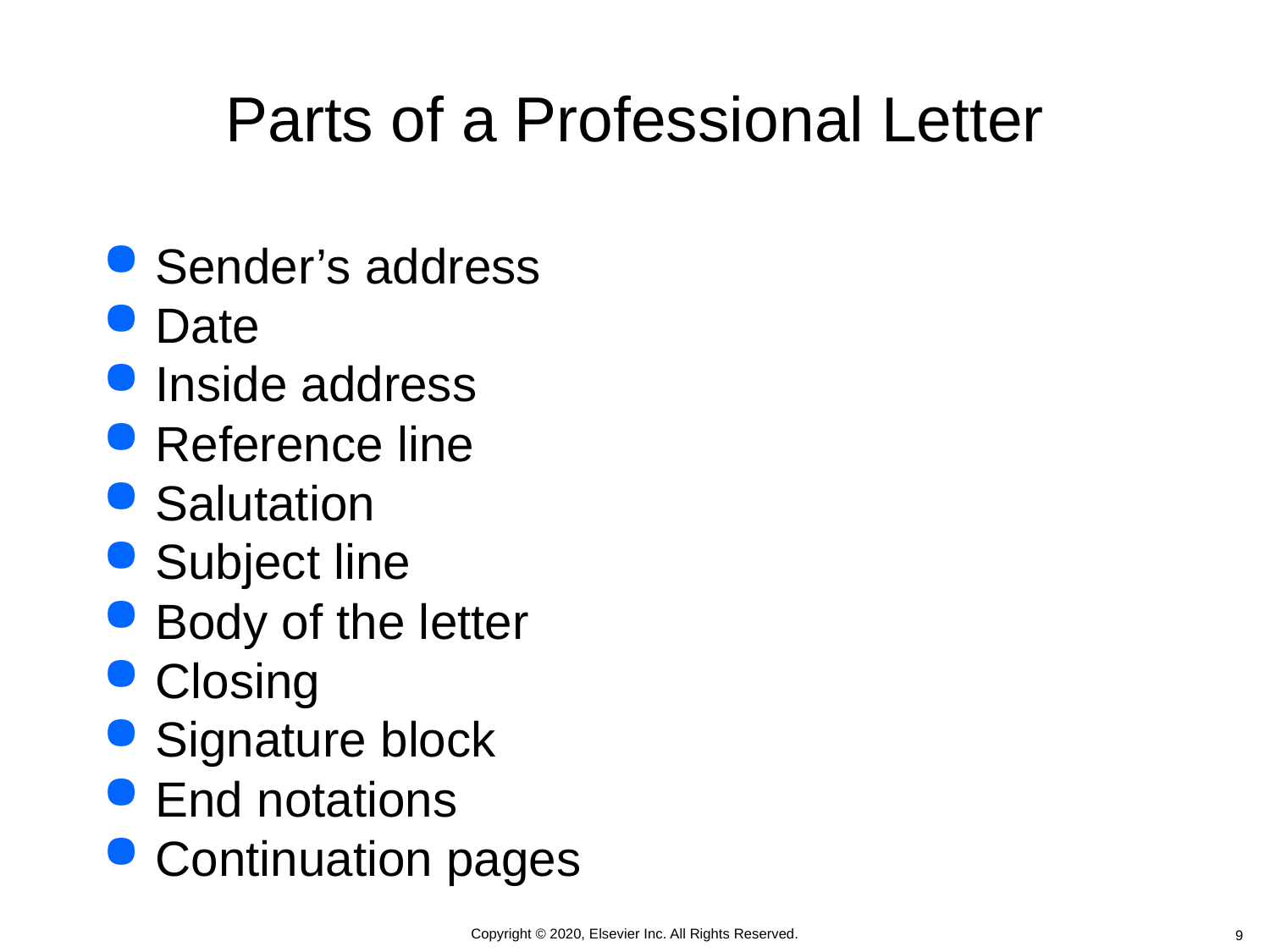

# Parts of a Professional Letter
Sender’s address
Date
Inside address
Reference line
Salutation
Subject line
Body of the letter
Closing
Signature block
End notations
Continuation pages
 9